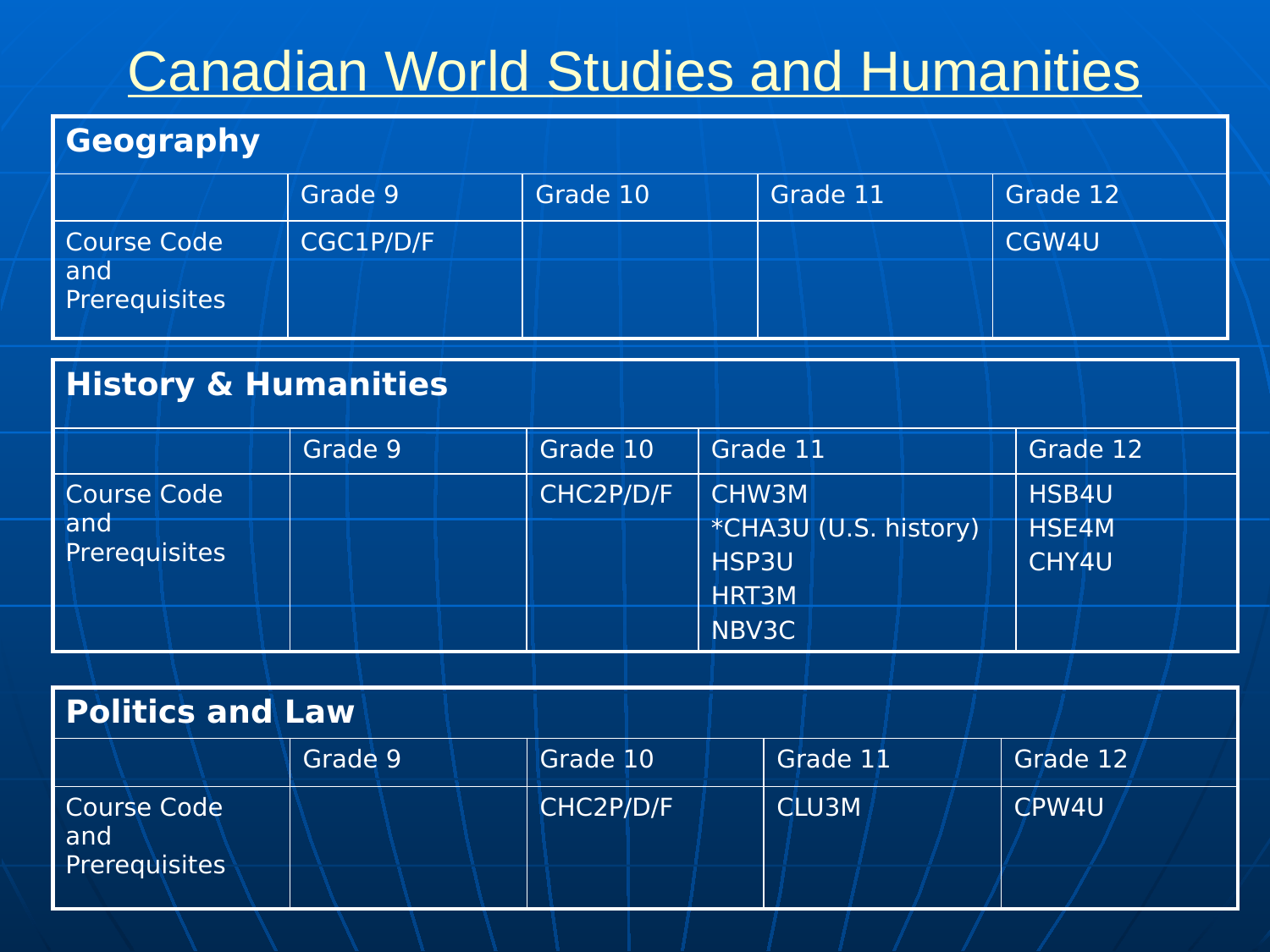

Canadian World Studies and Humanities
| Geography |  |  |  |  |
| --- | --- | --- | --- | --- |
|  | Grade 9 | Grade 10 | Grade 11 | Grade 12 |
| Course Code and Prerequisites | CGC1P/D/F |  |  | CGW4U |
| History & Humanities |  |  |  |  |
| --- | --- | --- | --- | --- |
|  | Grade 9 | Grade 10 | Grade 11 | Grade 12 |
| Course Code and Prerequisites |  | CHC2P/D/F | CHW3M \*CHA3U (U.S. history) HSP3U HRT3M NBV3C | HSB4U HSE4M CHY4U |
| Politics and Law |  |  |  |  |
| --- | --- | --- | --- | --- |
|  | Grade 9 | Grade 10 | Grade 11 | Grade 12 |
| Course Code and Prerequisites |  | CHC2P/D/F | CLU3M | CPW4U |